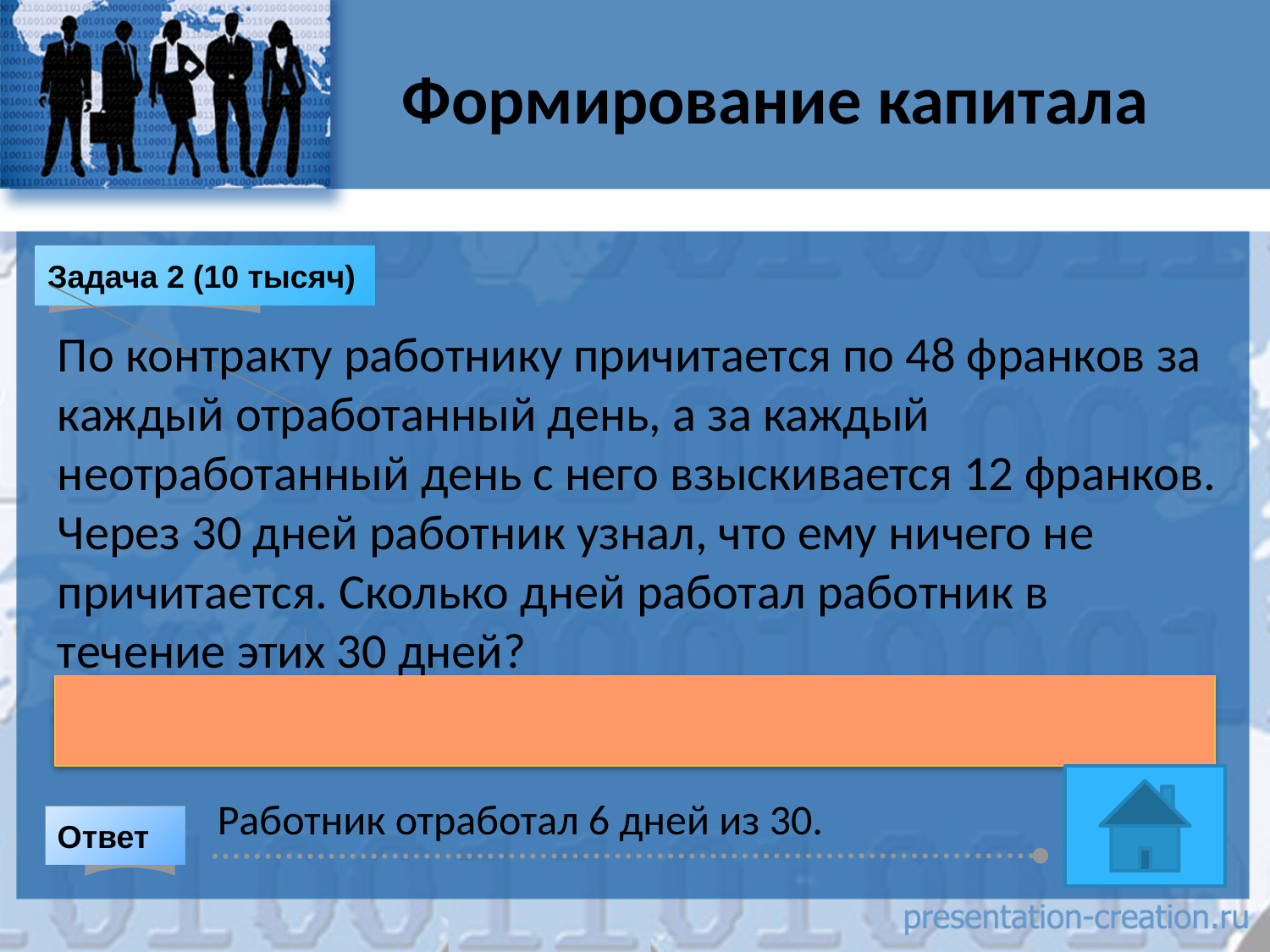

# Формирование капитала
Задача 2 (10 тысяч)

По контракту работнику причитается по 48 франков за каждый отработанный день, а за каждый неотработанный день с него взыскивается 12 франков. Через 30 дней работник узнал, что ему ничего не причитается. Сколько дней работал работник в течение этих 30 дней?

Работник отработал 6 дней из 30.
Ответ